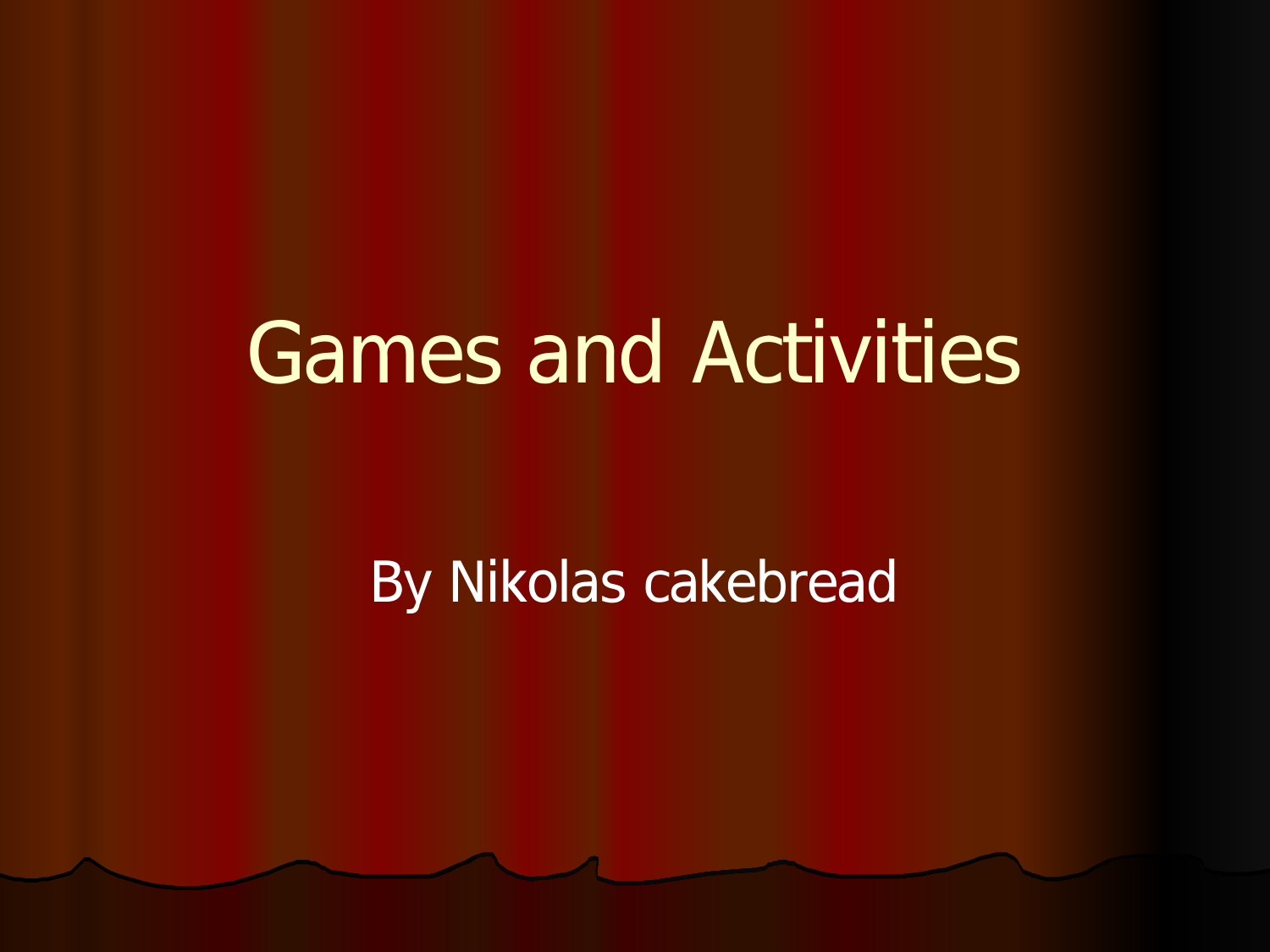

# Games and Activities
By Nikolas cakebread